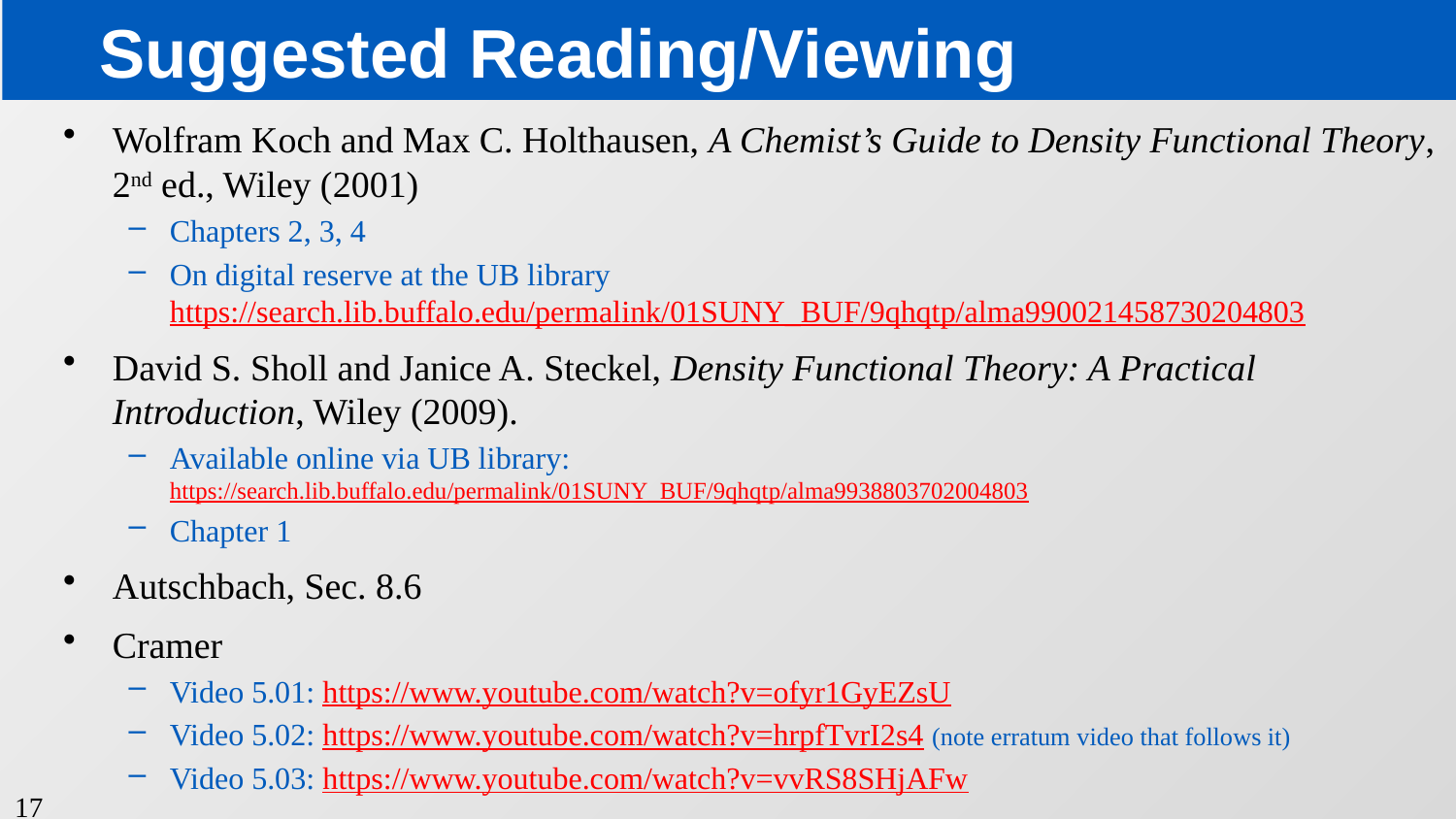

# Suggested Reading/Viewing
Wolfram Koch and Max C. Holthausen, A Chemist’s Guide to Density Functional Theory, 2nd ed., Wiley (2001)
Chapters 2, 3, 4
On digital reserve at the UB library
https://search.lib.buffalo.edu/permalink/01SUNY_BUF/9qhqtp/alma990021458730204803
David S. Sholl and Janice A. Steckel, Density Functional Theory: A Practical Introduction, Wiley (2009).
Available online via UB library:
https://search.lib.buffalo.edu/permalink/01SUNY_BUF/9qhqtp/alma9938803702004803
Chapter 1
Autschbach, Sec. 8.6
Cramer
Video 5.01: https://www.youtube.com/watch?v=ofyr1GyEZsU
Video 5.02: https://www.youtube.com/watch?v=hrpfTvrI2s4 (note erratum video that follows it)
Video 5.03: https://www.youtube.com/watch?v=vvRS8SHjAFw
17